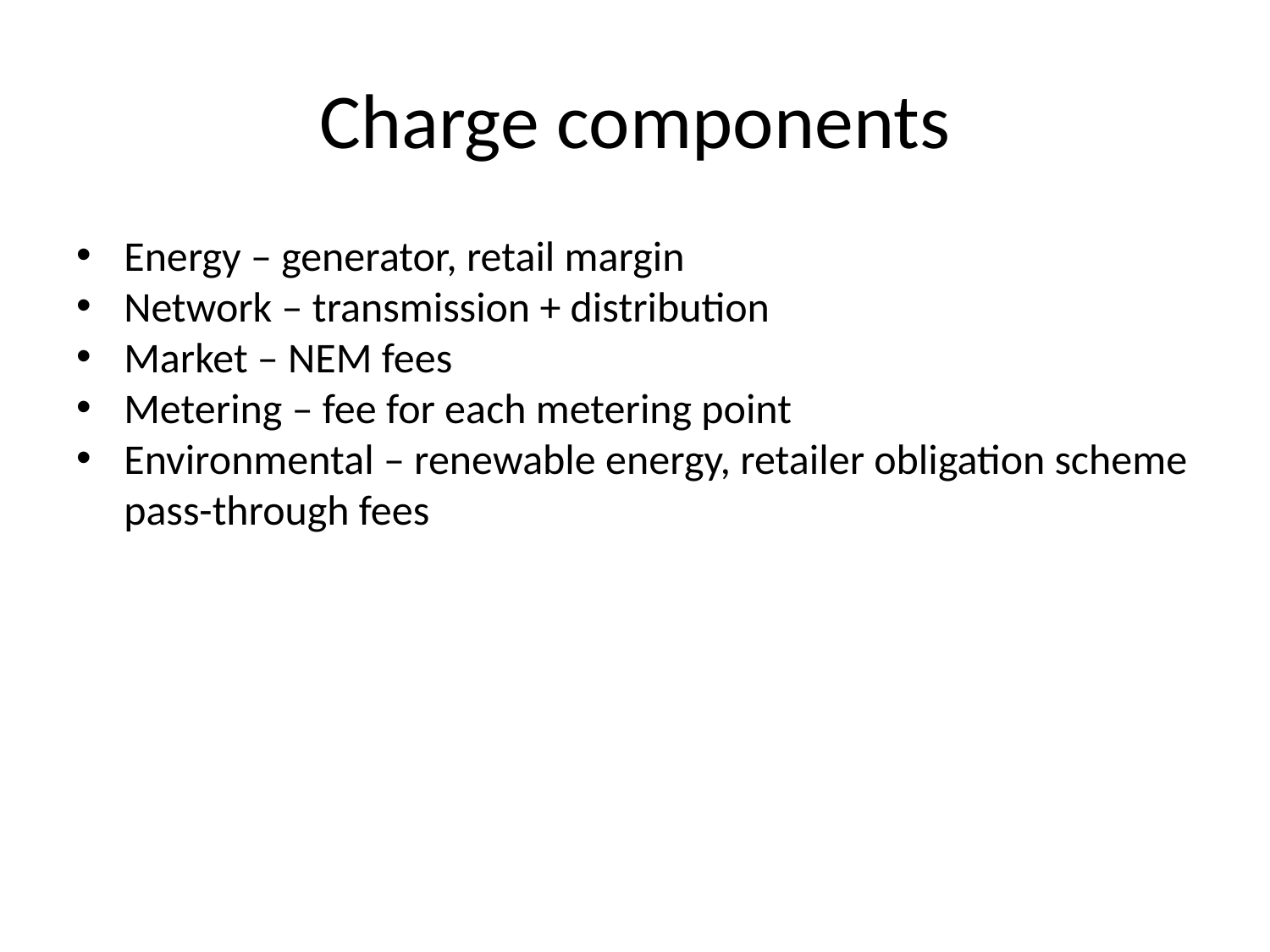

# Charge components
Energy – generator, retail margin
Network – transmission + distribution
Market – NEM fees
Metering – fee for each metering point
Environmental – renewable energy, retailer obligation scheme pass-through fees